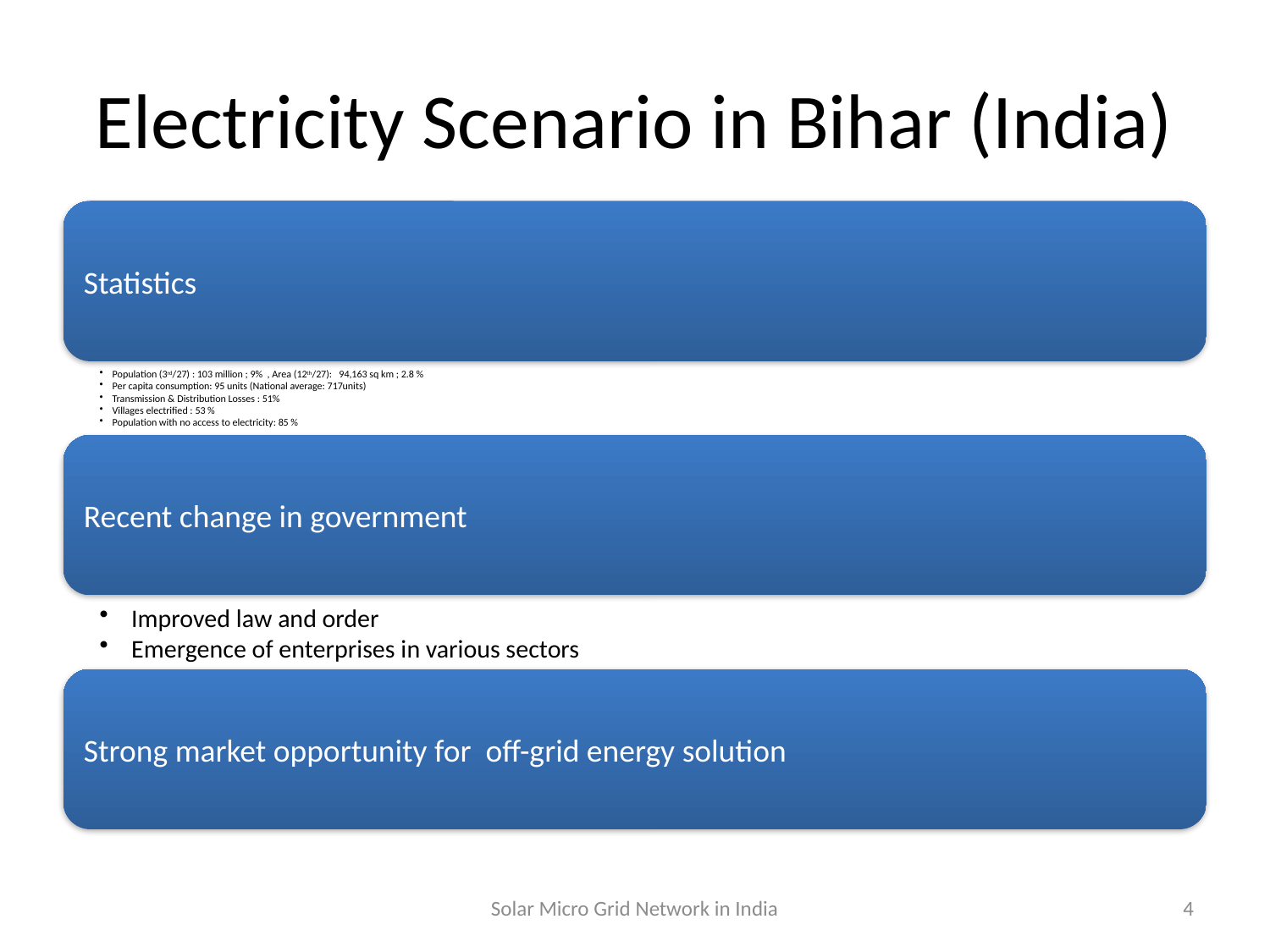

# Electricity Scenario in Bihar (India)
Statistics
Population (3rd/27) : 103 million ; 9%  , Area (12th/27):   94,163 sq km ; 2.8 %
Recent change in government
Transmission & Distribution Losses : 51%
Per capita consumption: 95 units (National average: 717units)
Villages electrified : 53 %
Population with no access to electricity: 85 %
Improved law and order
Emergence of enterprises in various sectors
Strong market opportunity for  off-grid energy solution
Solar Micro Grid Network in India
4